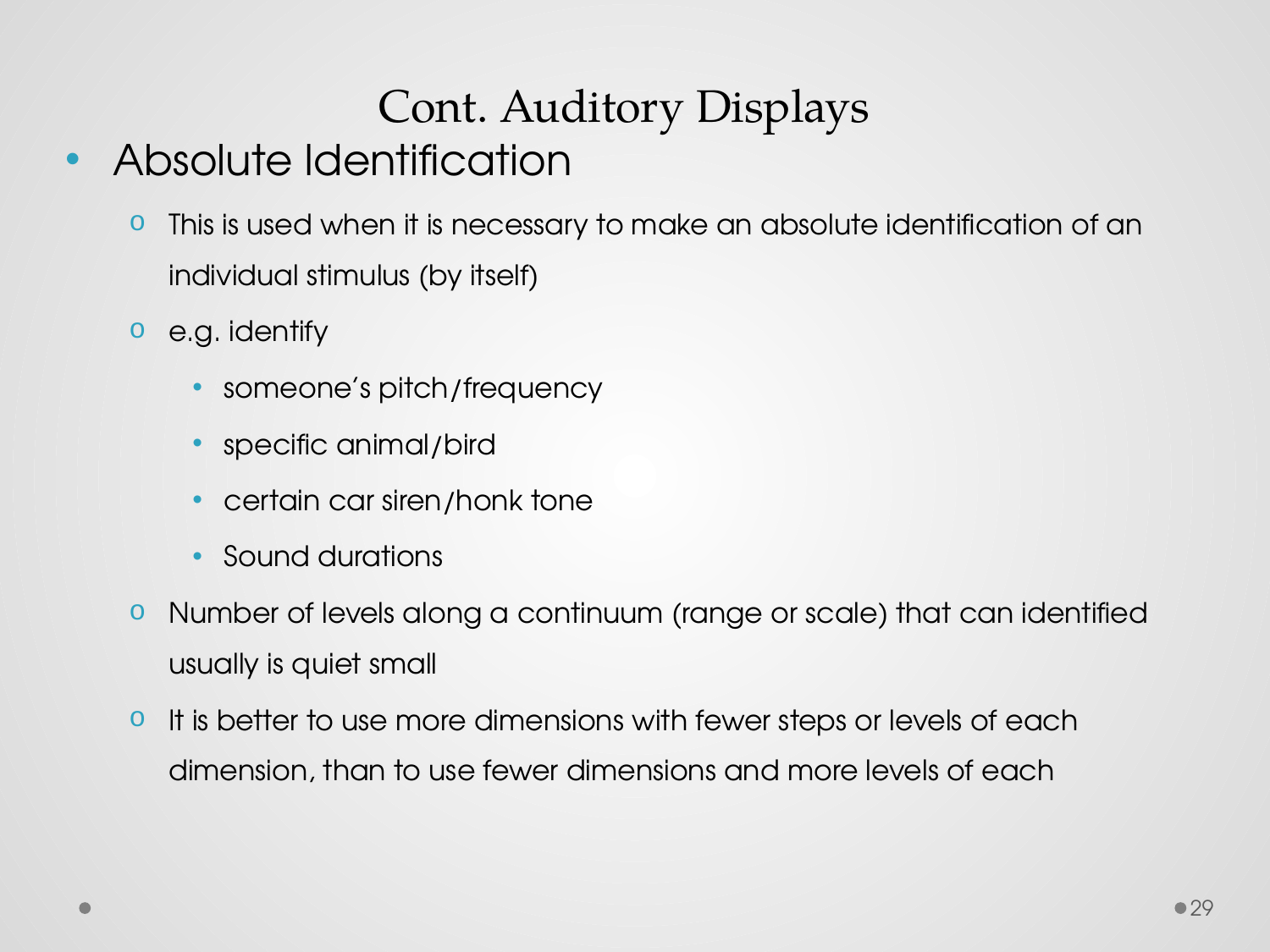

# Cont. Auditory Displays

Absolute Identification
This is used when it is necessary to make an absolute identification of an individual stimulus (by itself)
e.g. identify
someone’s pitch/frequency
specific animal/bird
certain car siren/honk tone
Sound durations
Number of levels along a continuum (range or scale) that can identified usually is quiet small
It is better to use more dimensions with fewer steps or levels of each dimension, than to use fewer dimensions and more levels of each
29